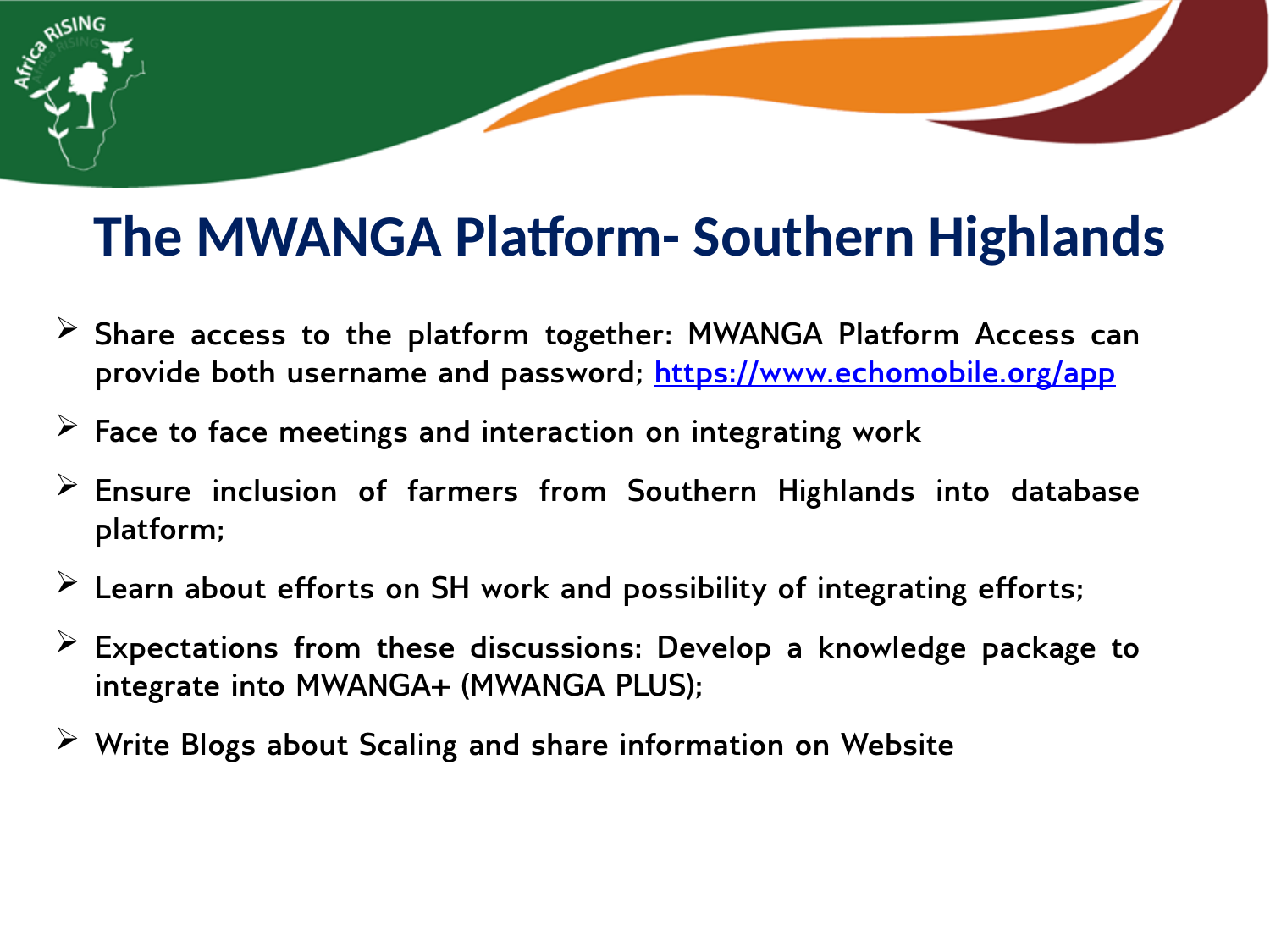

The MWANGA Platform- Southern Highlands
Share access to the platform together: MWANGA Platform Access can provide both username and password; https://www.echomobile.org/app
Face to face meetings and interaction on integrating work
Ensure inclusion of farmers from Southern Highlands into database platform;
Learn about efforts on SH work and possibility of integrating efforts;
Expectations from these discussions: Develop a knowledge package to integrate into MWANGA+ (MWANGA PLUS);
Write Blogs about Scaling and share information on Website